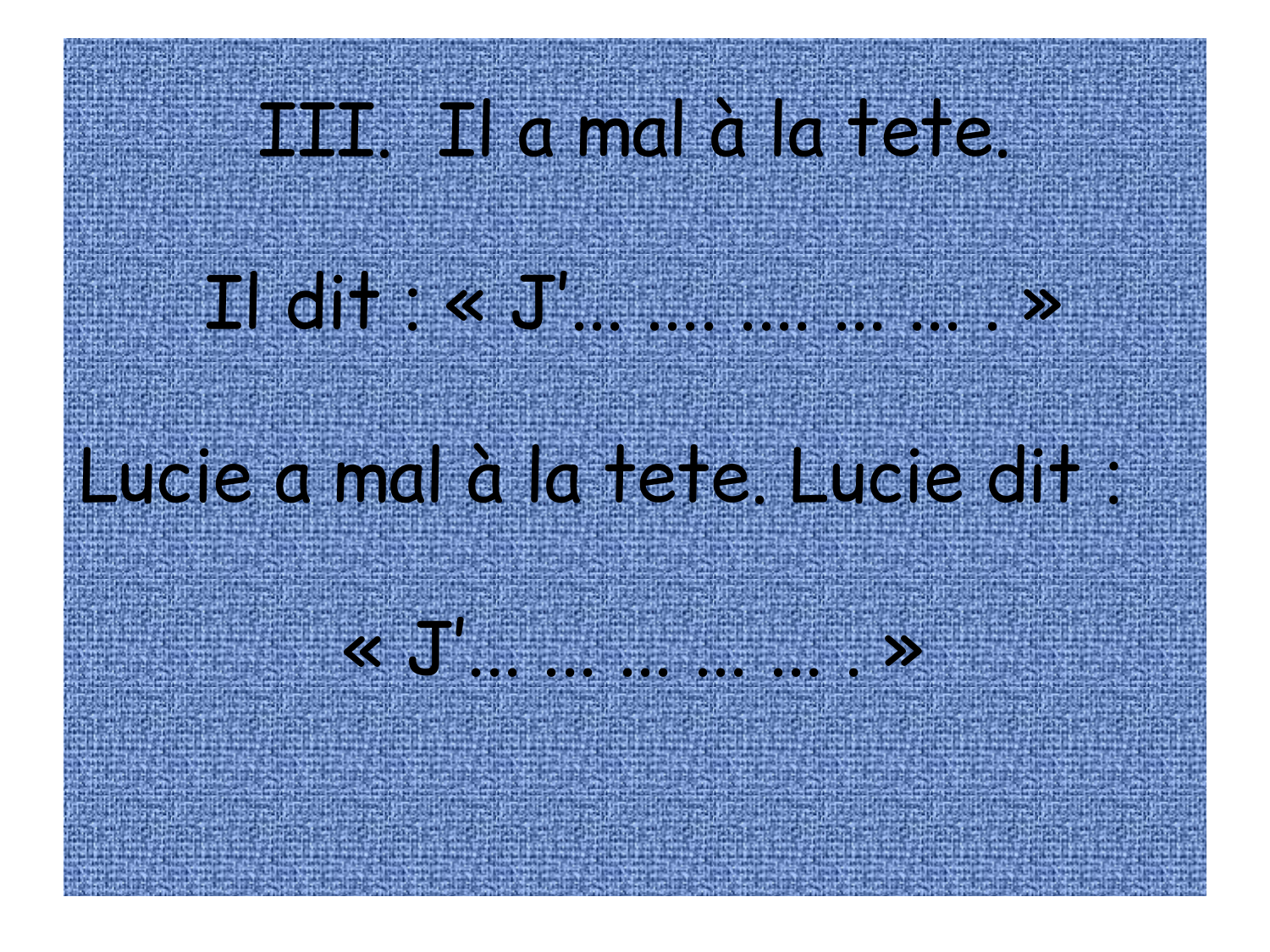

# III.  Il a mal à la tete. Il dit : « J’... .... .... ... ... . » Lucie a mal à la tete. Lucie dit : « J’... ... ... ... ... . »